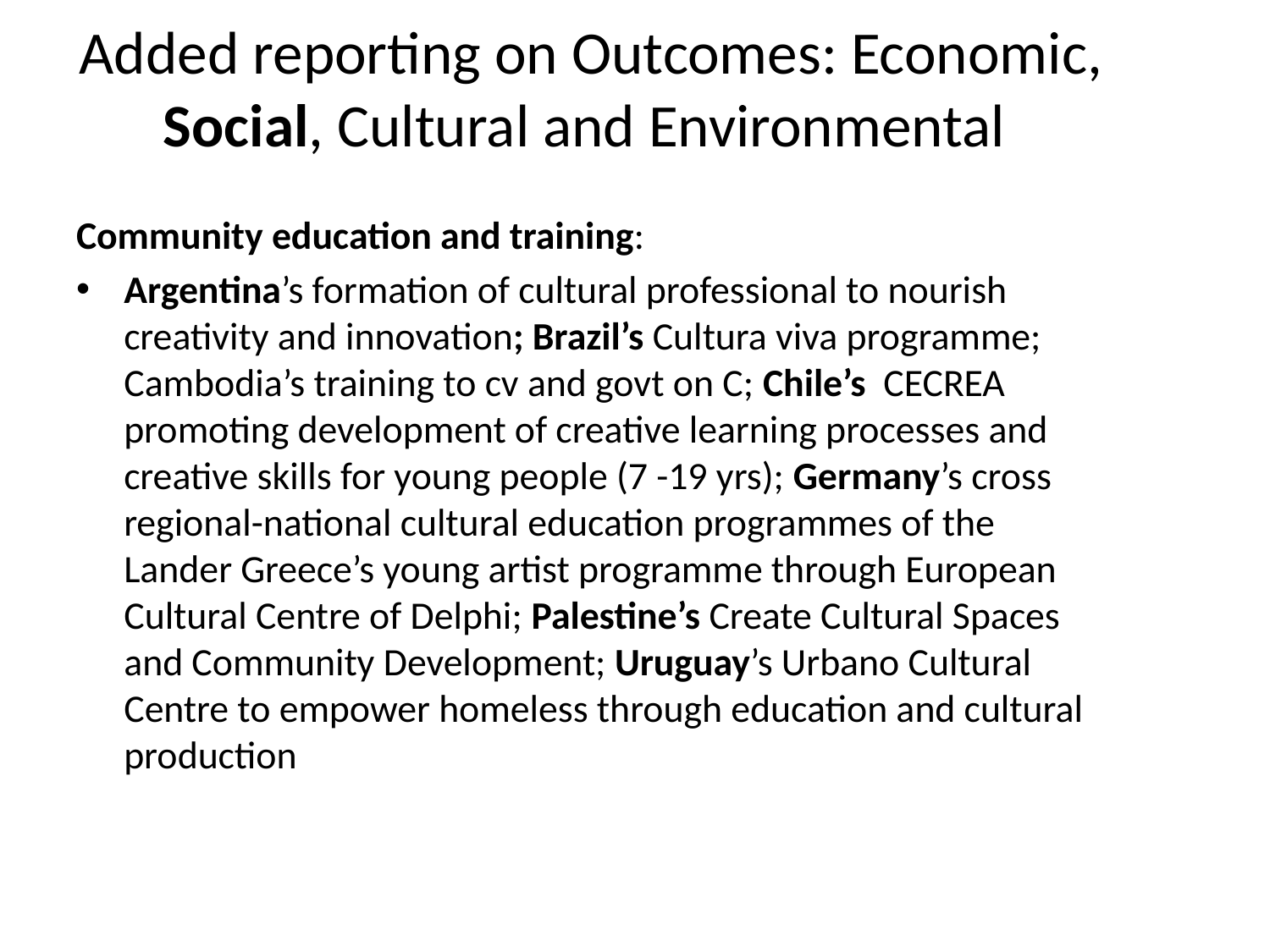

# Added reporting on Outcomes: Economic, Social, Cultural and Environmental
Community education and training:
Argentina’s formation of cultural professional to nourish creativity and innovation; Brazil’s Cultura viva programme; Cambodia’s training to cv and govt on C; Chile’s  CECREA promoting development of creative learning processes and creative skills for young people (7 -19 yrs); Germany’s cross regional-national cultural education programmes of the Lander Greece’s young artist programme through European Cultural Centre of Delphi; Palestine’s Create Cultural Spaces and Community Development; Uruguay’s Urbano Cultural Centre to empower homeless through education and cultural production